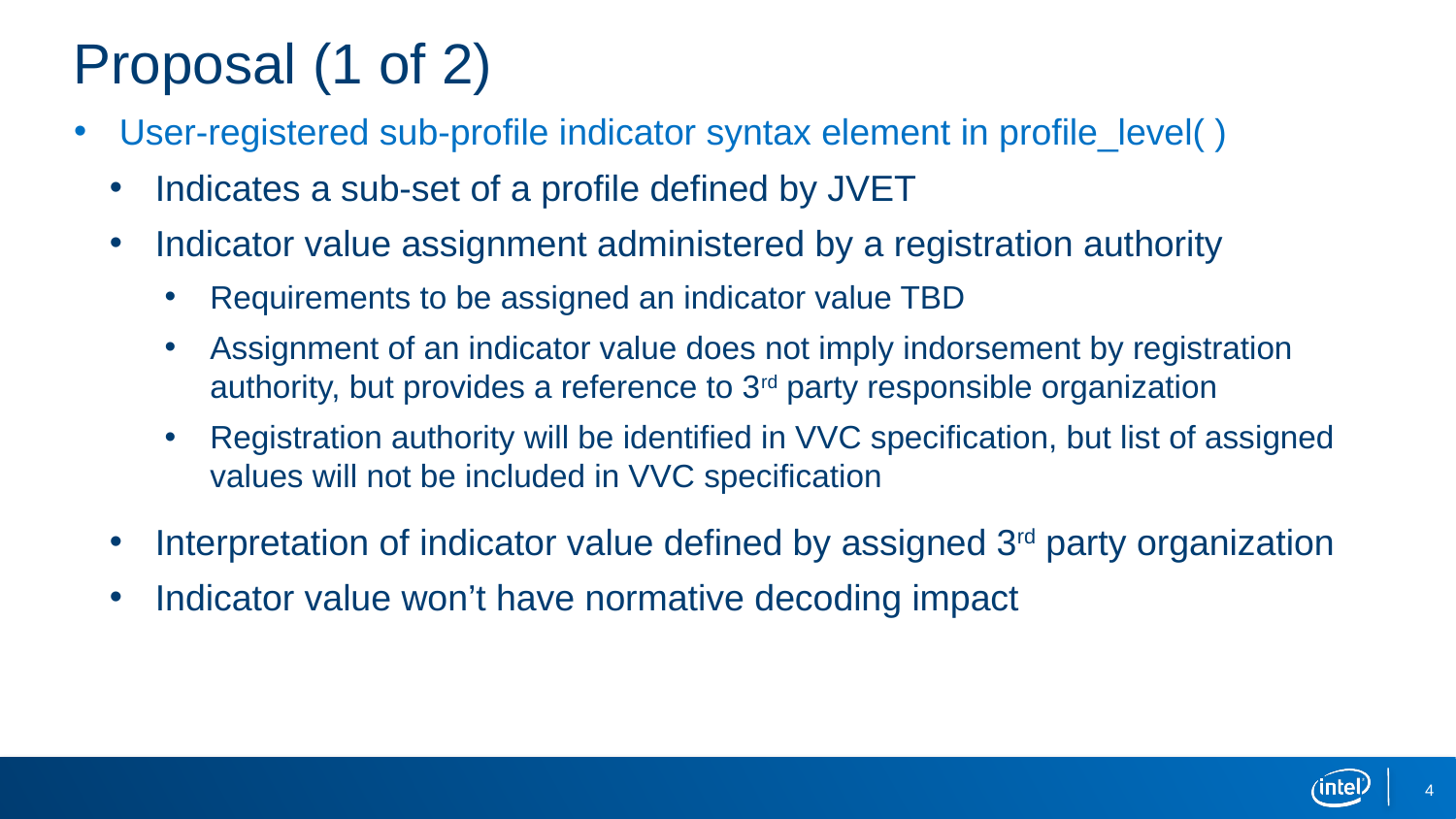

# Proposal (1 of 2)
User-registered sub-profile indicator syntax element in profile_level( )
Indicates a sub-set of a profile defined by JVET
Indicator value assignment administered by a registration authority
Requirements to be assigned an indicator value TBD
Assignment of an indicator value does not imply indorsement by registration authority, but provides a reference to 3rd party responsible organization
Registration authority will be identified in VVC specification, but list of assigned values will not be included in VVC specification
Interpretation of indicator value defined by assigned 3rd party organization
Indicator value won’t have normative decoding impact

4